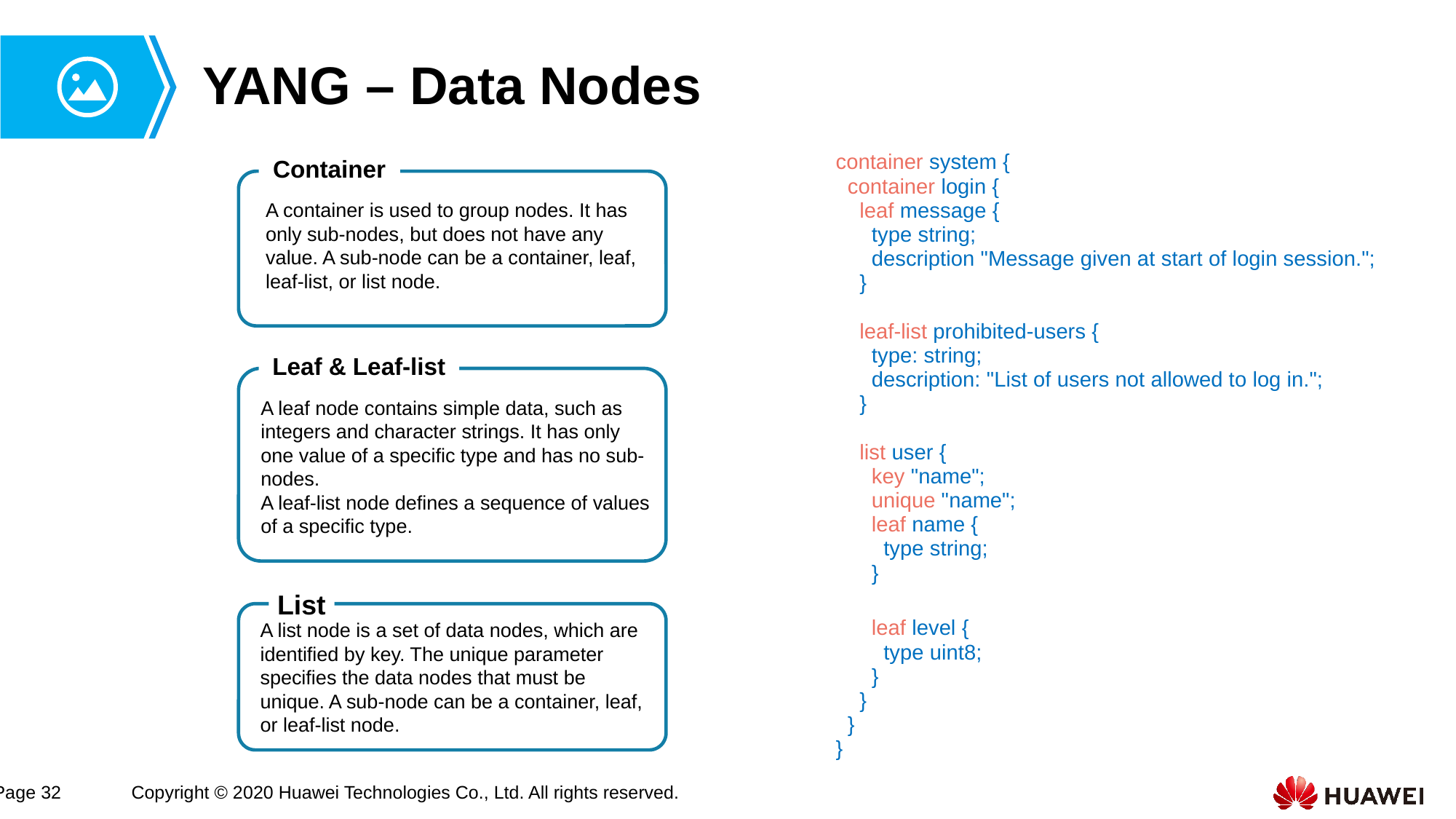

# YANG – Data Nodes
container system {
  container login {
    leaf message {
      type string;
      description "Message given at start of login session.";
    }

    leaf-list prohibited-users {
      type: string;
      description: "List of users not allowed to log in.";
    }

    list user {
      key "name";
      unique "name";
      leaf name {
        type string;
      }

      leaf level {
        type uint8;
      }
    }
  }
}
Container

A container is used to group nodes. It has only sub-nodes, but does not have any value. A sub-node can be a container, leaf, leaf-list, or list node.
Leaf & Leaf-list

A leaf node contains simple data, such as integers and character strings. It has only one value of a specific type and has no sub-nodes.
A leaf-list node defines a sequence of values of a specific type.
List

A list node is a set of data nodes, which are identified by key. The unique parameter specifies the data nodes that must be unique. A sub-node can be a container, leaf, or leaf-list node.